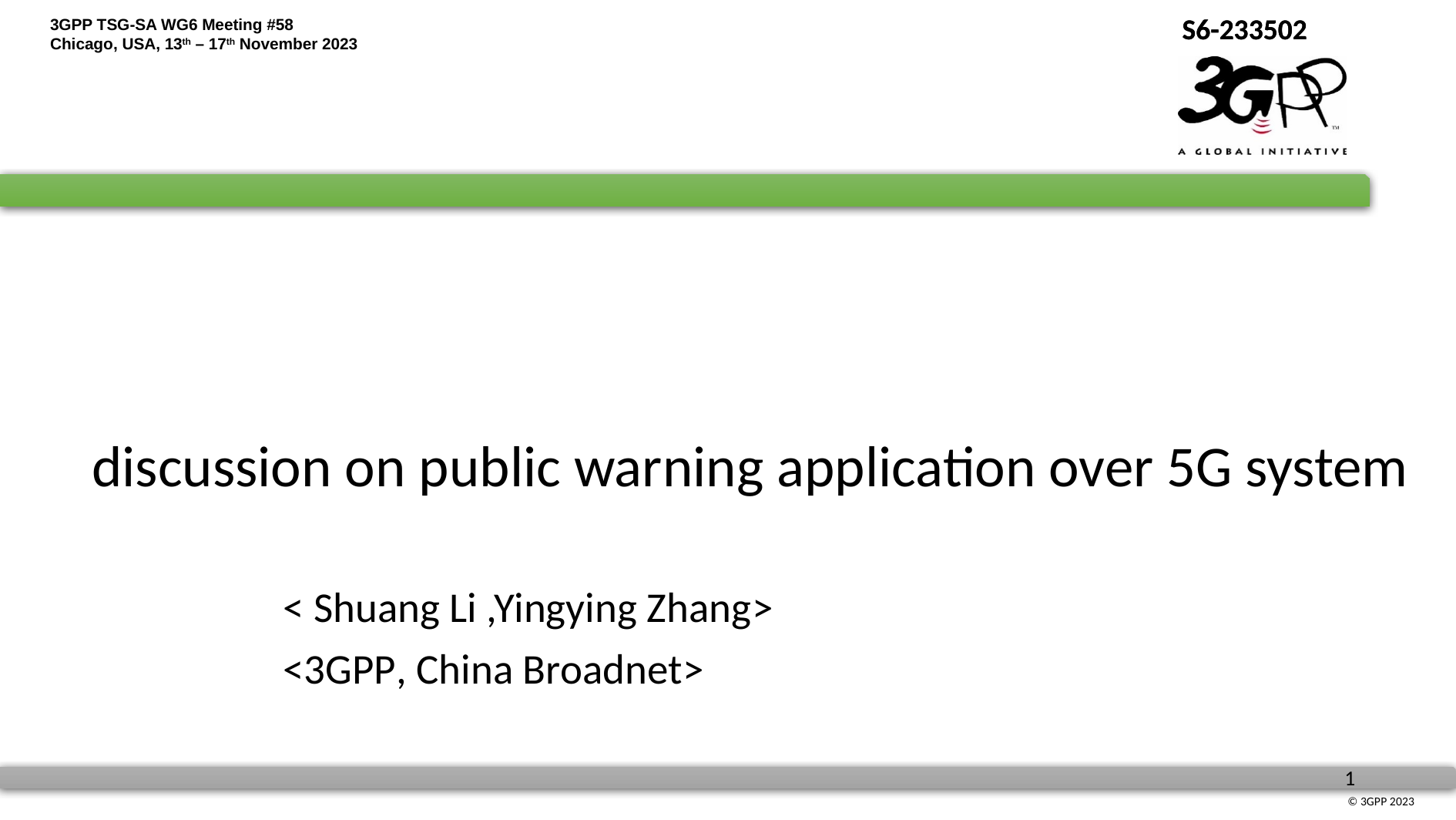

# discussion on public warning application over 5G system
< Shuang Li ,Yingying Zhang>
<3GPP, China Broadnet>